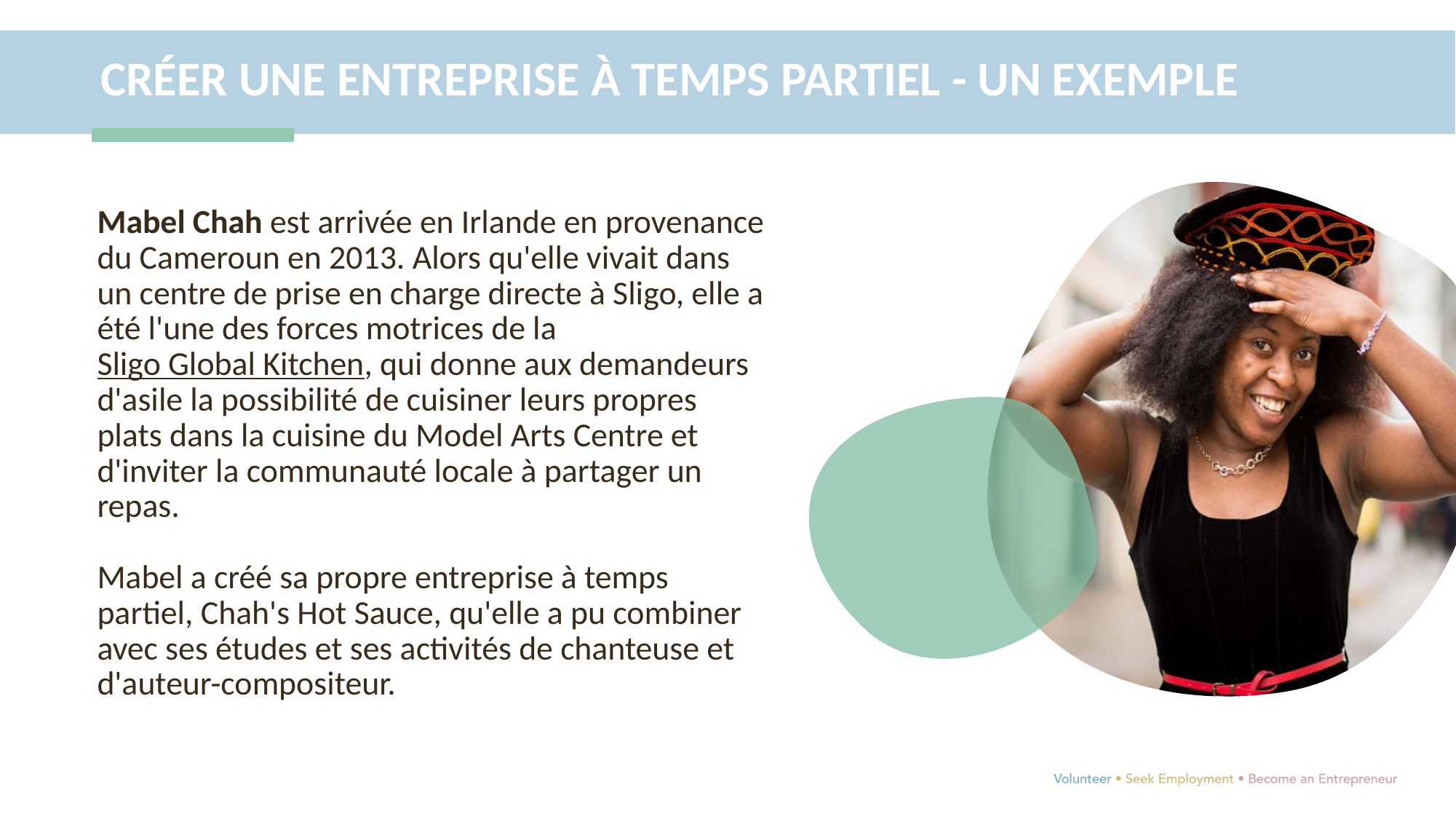

CRÉER UNE ENTREPRISE À TEMPS PARTIEL - UN EXEMPLE

Mabel Chah est arrivée en Irlande en provenance du Cameroun en 2013. Alors qu'elle vivait dans un centre de prise en charge directe à Sligo, elle a été l'une des forces motrices de la Sligo Global Kitchen, qui donne aux demandeurs d'asile la possibilité de cuisiner leurs propres plats dans la cuisine du Model Arts Centre et d'inviter la communauté locale à partager un repas.

Mabel a créé sa propre entreprise à temps partiel, Chah's Hot Sauce, qu'elle a pu combiner avec ses études et ses activités de chanteuse et d'auteur-compositeur.